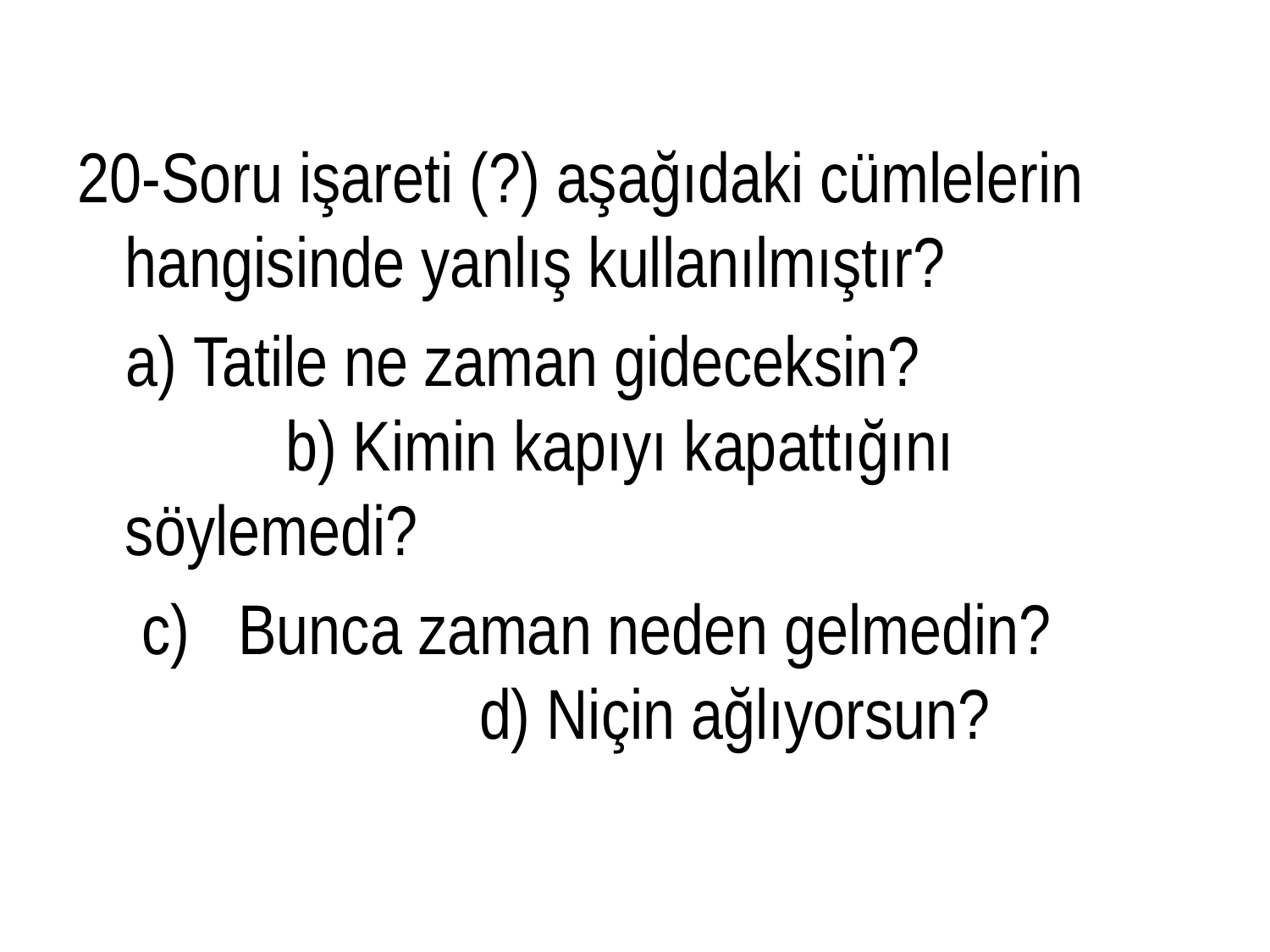

20-Soru işareti (?) aşağıdaki cümlelerin hangisinde yanlış kullanılmıştır?
   a) Tatile ne zaman gideceksin?                            b) Kimin kapıyı kapattığını söylemedi?
    c)   Bunca zaman neden gelmedin?                               d) Niçin ağlıyorsun?